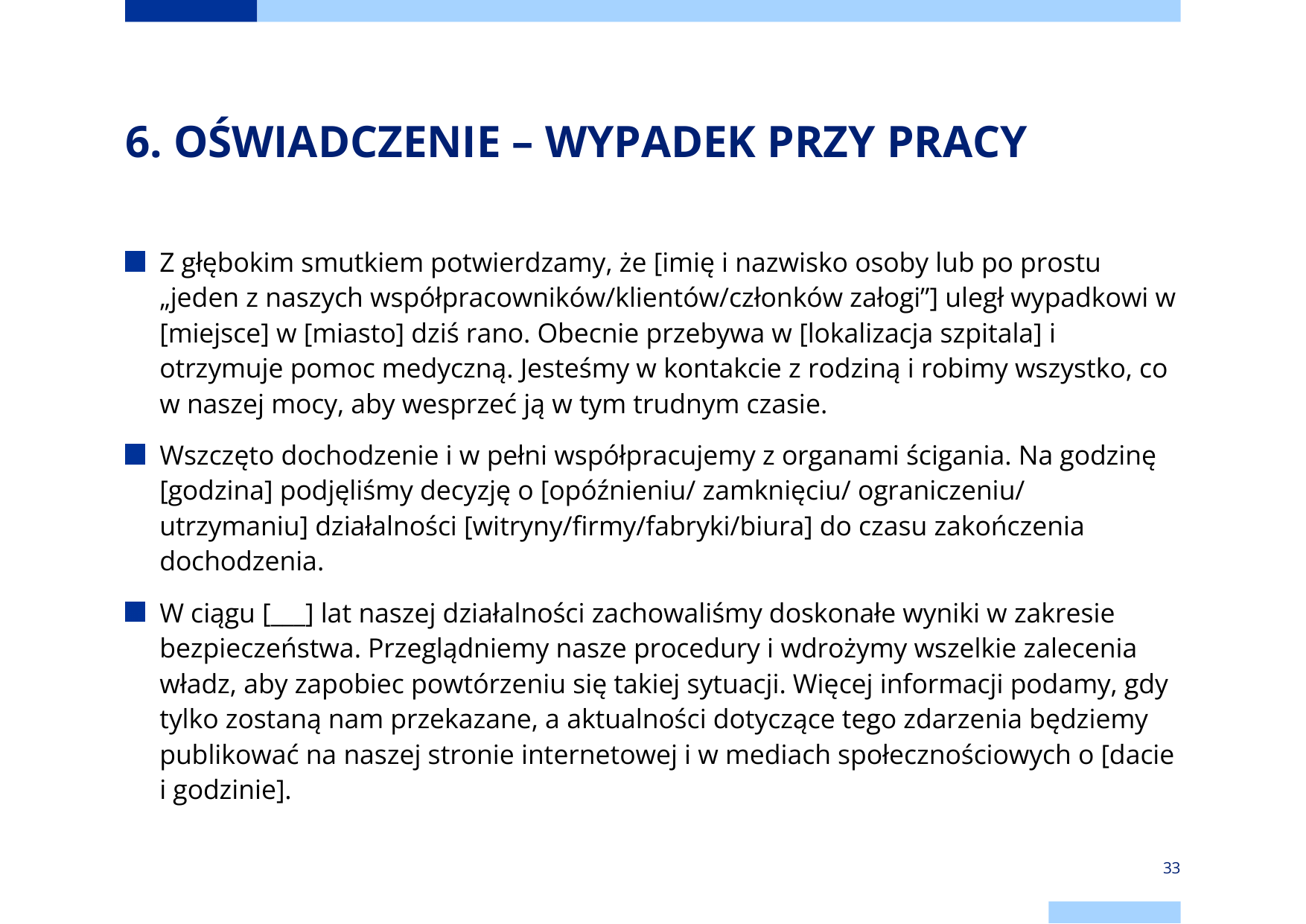

# 6. OŚWIADCZENIE – WYPADEK PRZY PRACY⠀ ⠀⠀⠀⠀⠀⠀⠀⠀
Z głębokim smutkiem potwierdzamy, że [imię i nazwisko osoby lub po prostu „jeden z naszych współpracowników/klientów/członków załogi”] uległ wypadkowi w [miejsce] w [miasto] dziś rano. Obecnie przebywa w [lokalizacja szpitala] i otrzymuje pomoc medyczną. Jesteśmy w kontakcie z rodziną i robimy wszystko, co w naszej mocy, aby wesprzeć ją w tym trudnym czasie.⠀⠀⠀⠀⠀⠀⠀⠀⠀
Wszczęto dochodzenie i w pełni współpracujemy z organami ścigania. Na godzinę [godzina] podjęliśmy decyzję o [opóźnieniu/ zamknięciu/ ograniczeniu/ utrzymaniu] działalności [witryny/firmy/fabryki/biura] do czasu zakończenia dochodzenia.⠀⠀⠀⠀⠀⠀⠀⠀⠀
W ciągu [___] lat naszej działalności zachowaliśmy doskonałe wyniki w zakresie bezpieczeństwa. Przeglądniemy nasze procedury i wdrożymy wszelkie zalecenia władz, aby zapobiec powtórzeniu się takiej sytuacji. Więcej informacji podamy, gdy tylko zostaną nam przekazane, a aktualności dotyczące tego zdarzenia będziemy publikować na naszej stronie internetowej i w mediach społecznościowych o [dacie i godzinie].
33